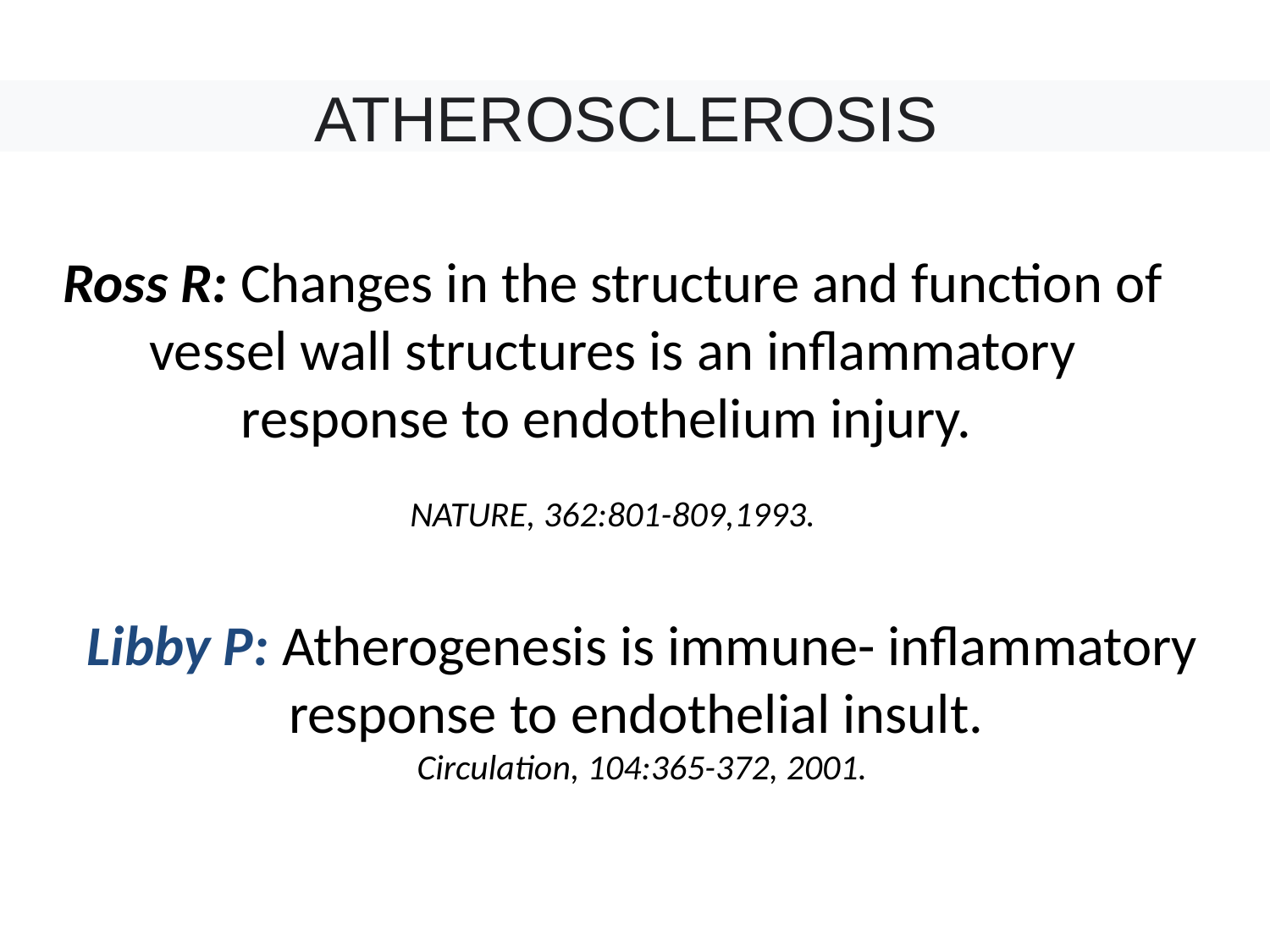

ATHEROSCLEROSIS
Ross R: Changes in the structure and function of vessel wall structures is an inflammatory response to endothelium injury.
NATURE, 362:801-809,1993.
Libby P: Atherogenesis is immune- inflammatory response to endothelial insult.
Circulation, 104:365-372, 2001.